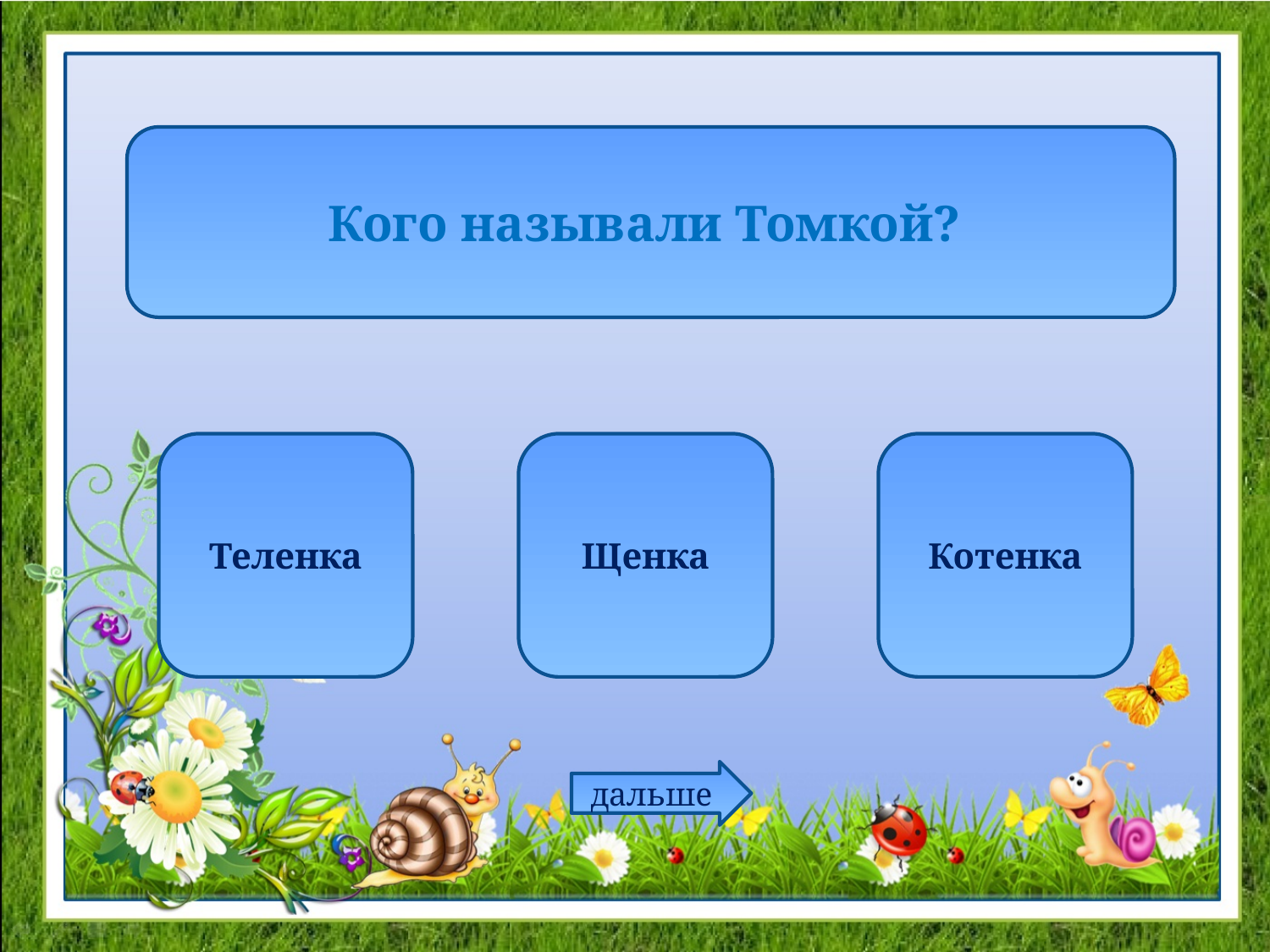

Кого называли Томкой?
Теленка
Щенка
Котенка
дальше